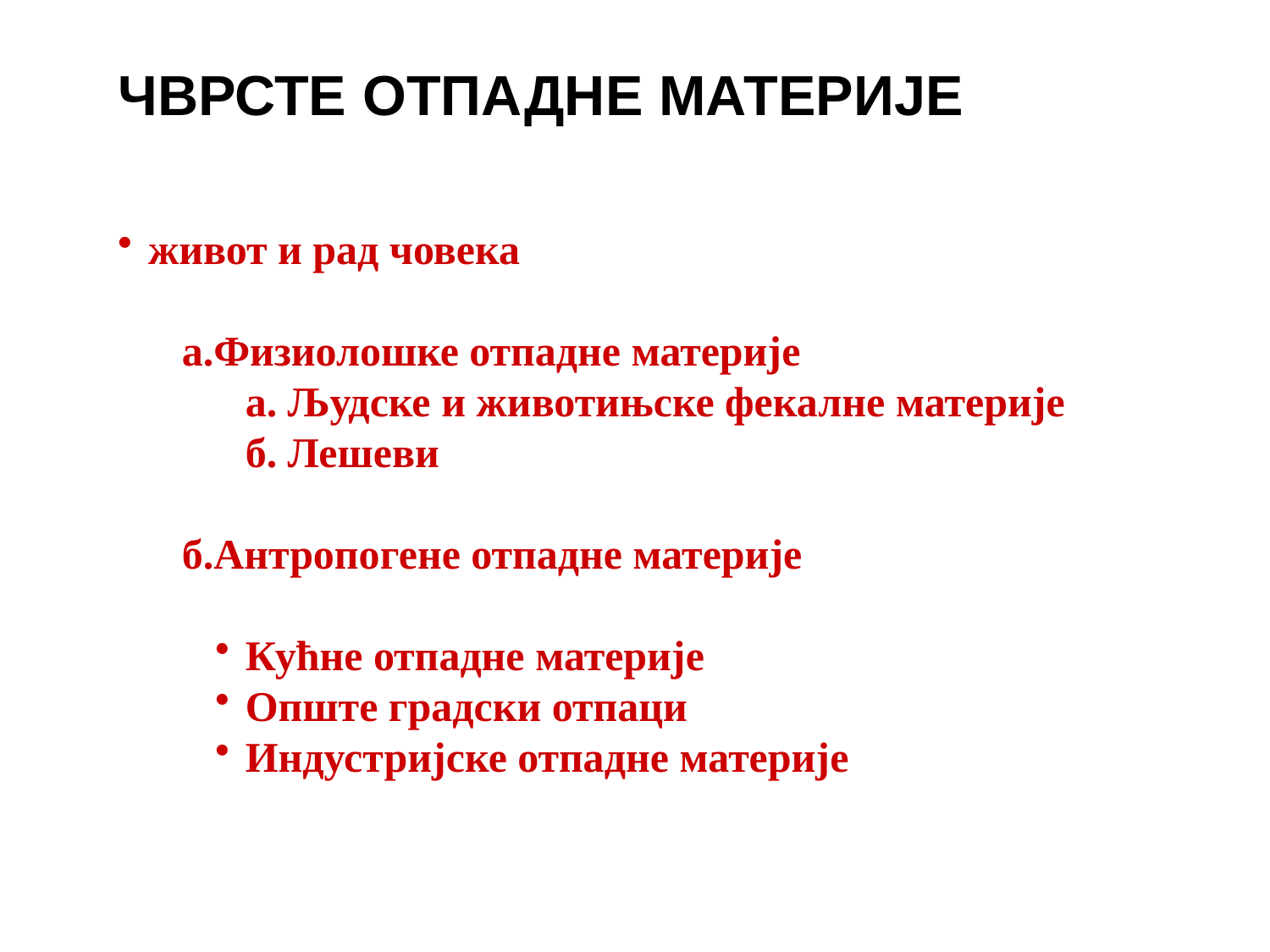

ЧВРСТЕ ОТПАДНЕ МАТЕРИЈЕ
живот и рад човека

а.Физиолошке отпадне материје
а. Људске и животињске фекалне материје
б. Лешеви

б.Антропогене отпадне материје

Кућне отпадне материје
Опште градски отпаци
Индустријске отпадне материје